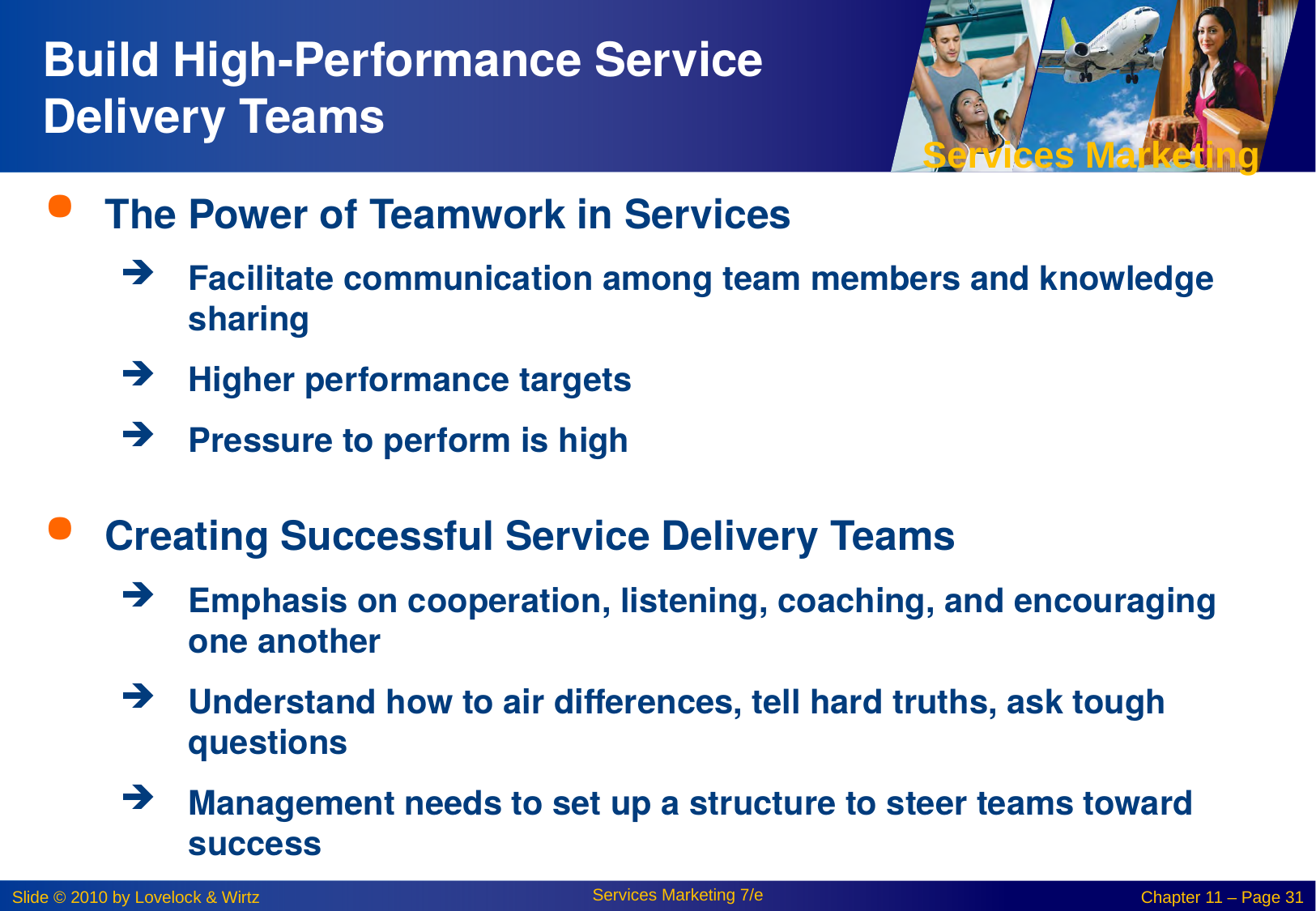

# Build High-Performance Service Delivery Teams
The Power of Teamwork in Services
Facilitate communication among team members and knowledge sharing
Higher performance targets
Pressure to perform is high
Creating Successful Service Delivery Teams
Emphasis on cooperation, listening, coaching, and encouraging one another
Understand how to air differences, tell hard truths, ask tough questions
Management needs to set up a structure to steer teams toward success